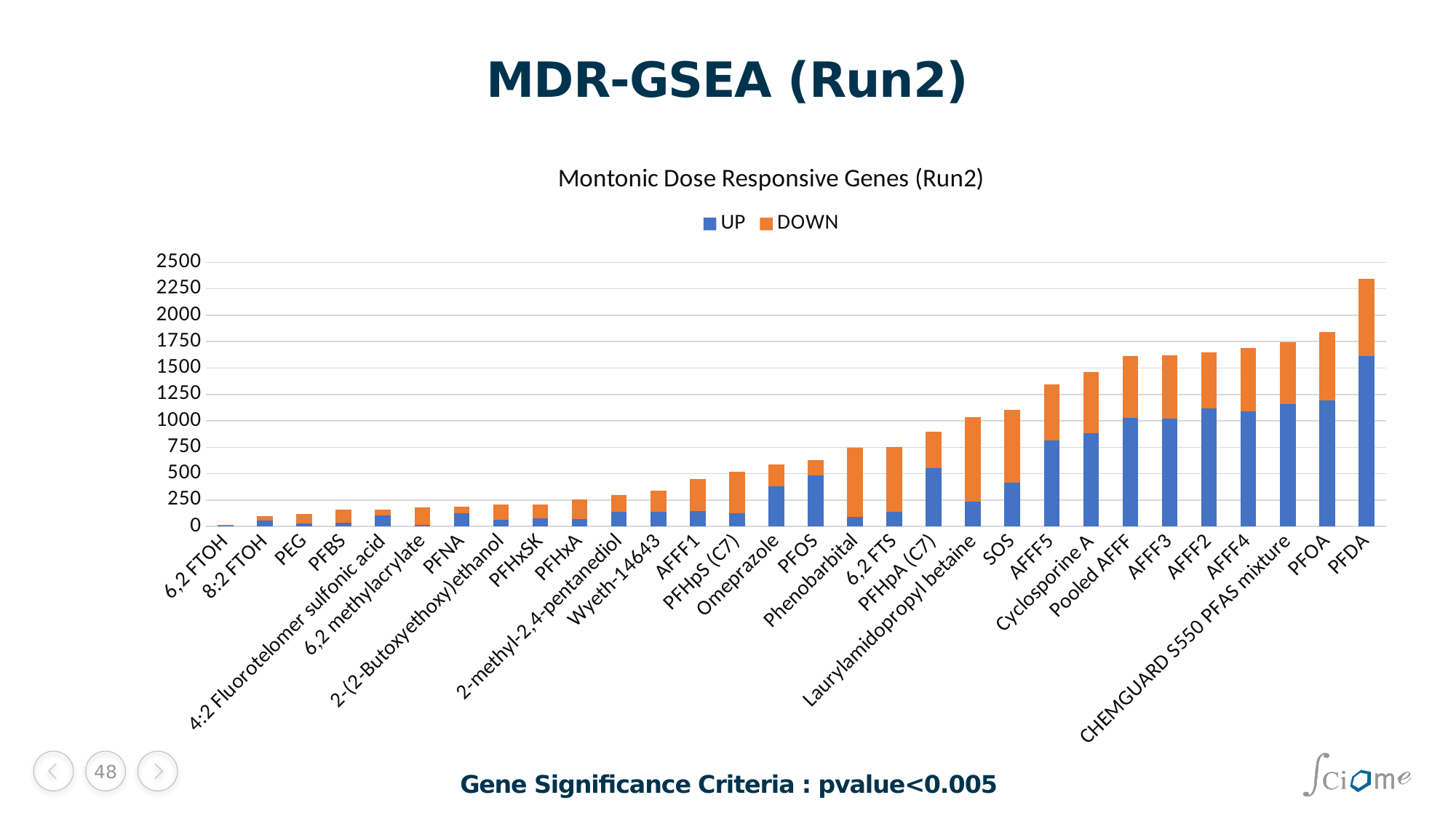

# MDR-GSEA (Run2)

### Chart: Montonic Dose Responsive Genes (Run2)

| Category | UP | DOWN |
|---|---|---|
| 6,2 FTOH | 5.0 | 6.0 |
| 8:2 FTOH | 59.0 | 40.0 |
| PEG | 27.0 | 93.0 |
| PFBS | 34.0 | 122.0 |
| 4:2 Fluorotelomer sulfonic acid | 102.0 | 55.0 |
| 6,2 methylacrylate | 14.0 | 168.0 |
| PFNA | 126.0 | 60.0 |
| 2-(2-Butoxyethoxy)ethanol | 65.0 | 140.0 |
| PFHxSK | 77.0 | 130.0 |
| PFHxA | 73.0 | 186.0 |
| 2-methyl-2,4-pentanediol | 136.0 | 161.0 |
| Wyeth-14643 | 138.0 | 197.0 |
| AFFF1 | 144.0 | 303.0 |
| PFHpS (C7) | 122.0 | 396.0 |
| Omeprazole | 381.0 | 204.0 |
| PFOS | 486.0 | 143.0 |
| Phenobarbital | 87.0 | 655.0 |
| 6,2 FTS | 138.0 | 611.0 |
| PFHpA (C7) | 553.0 | 345.0 |
| Laurylamidopropyl betaine | 238.0 | 796.0 |
| SOS | 416.0 | 687.0 |
| AFFF5 | 813.0 | 532.0 |
| Cyclosporine A | 880.0 | 581.0 |
| Pooled AFFF | 1031.0 | 584.0 |
| AFFF3 | 1023.0 | 597.0 |
| AFFF2 | 1114.0 | 535.0 |
| AFFF4 | 1089.0 | 601.0 |
| CHEMGUARD S550 PFAS mixture | 1158.0 | 588.0 |
| PFOA | 1191.0 | 649.0 |
| PFDA | 1612.0 | 734.0 |
Gene Significance Criteria : pvalue<0.005